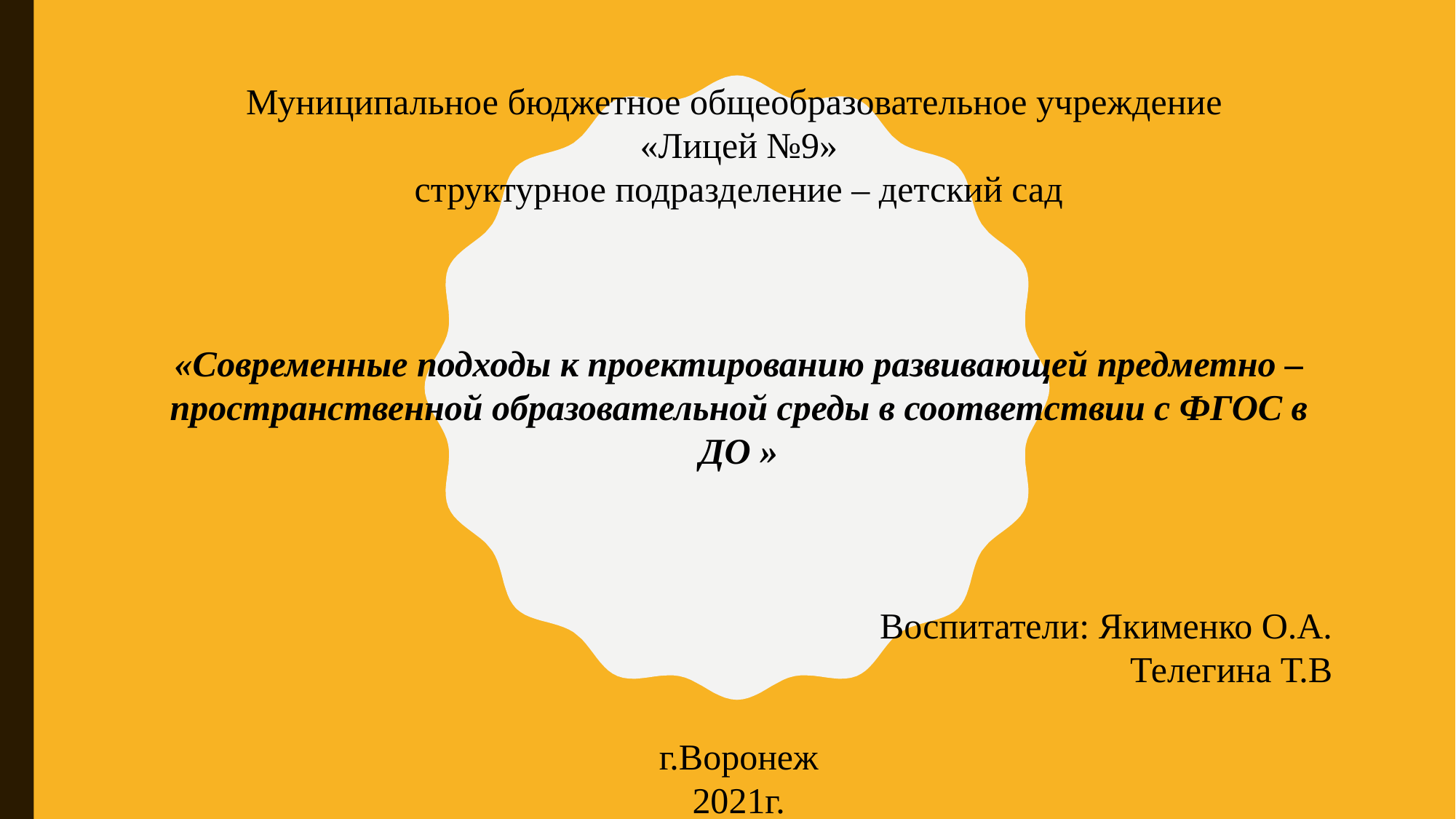

Муниципальное бюджетное общеобразовательное учреждение
«Лицей №9»
структурное подразделение – детский сад

«Современные подходы к проектированию развивающей предметно – пространственной образовательной среды в соответствии с ФГОС в ДО »

Воспитатели: Якименко О.А.
Телегина Т.В

г.Воронеж
2021г.
#